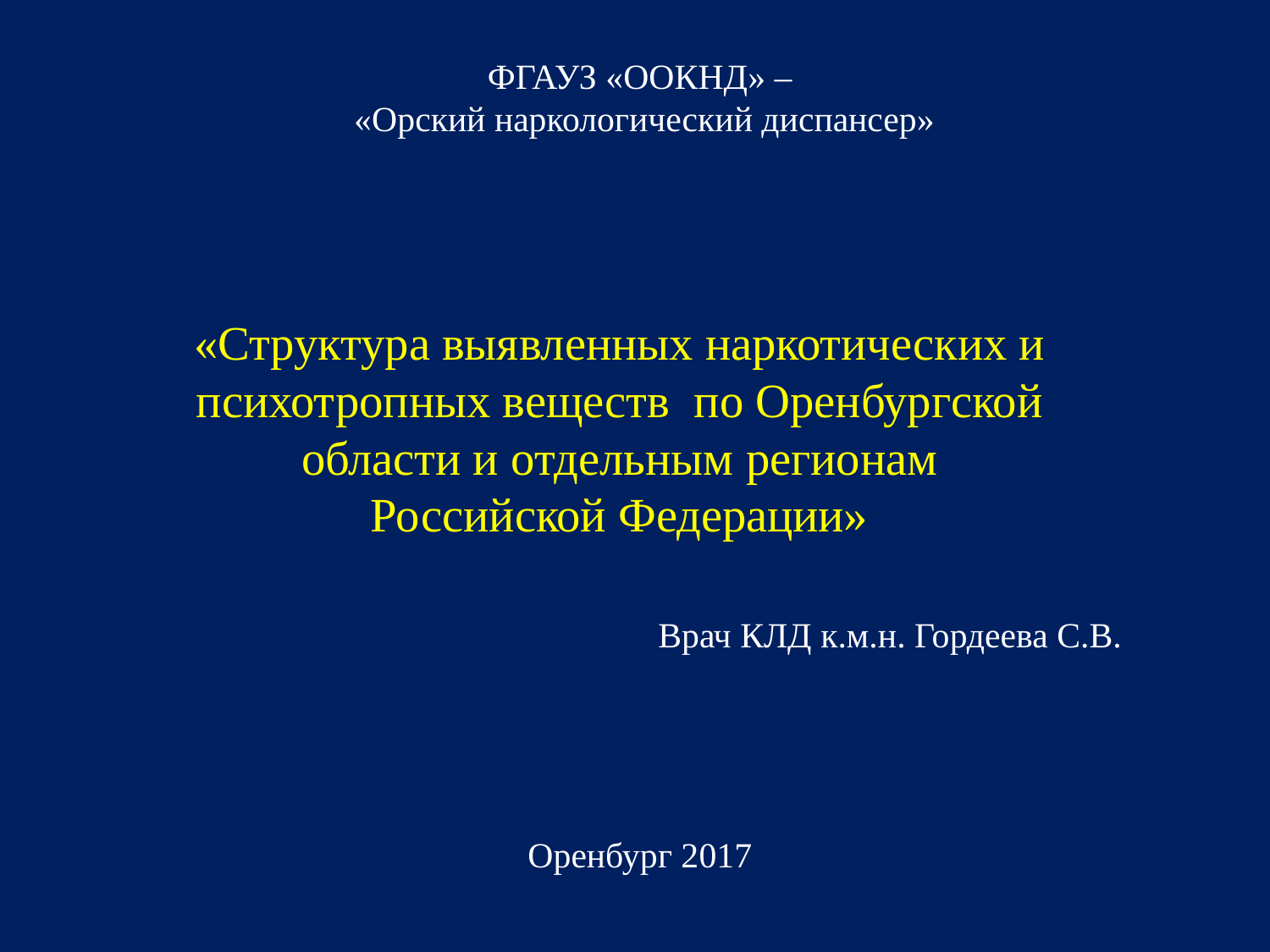

# ФГАУЗ «ООКНД» – «Орский наркологический диспансер»
«Структура выявленных наркотических и психотропных веществ  по Оренбургской области и отдельным регионам Российской Федерации»

Врач КЛД к.м.н. Гордеева С.В.

Оренбург 2017